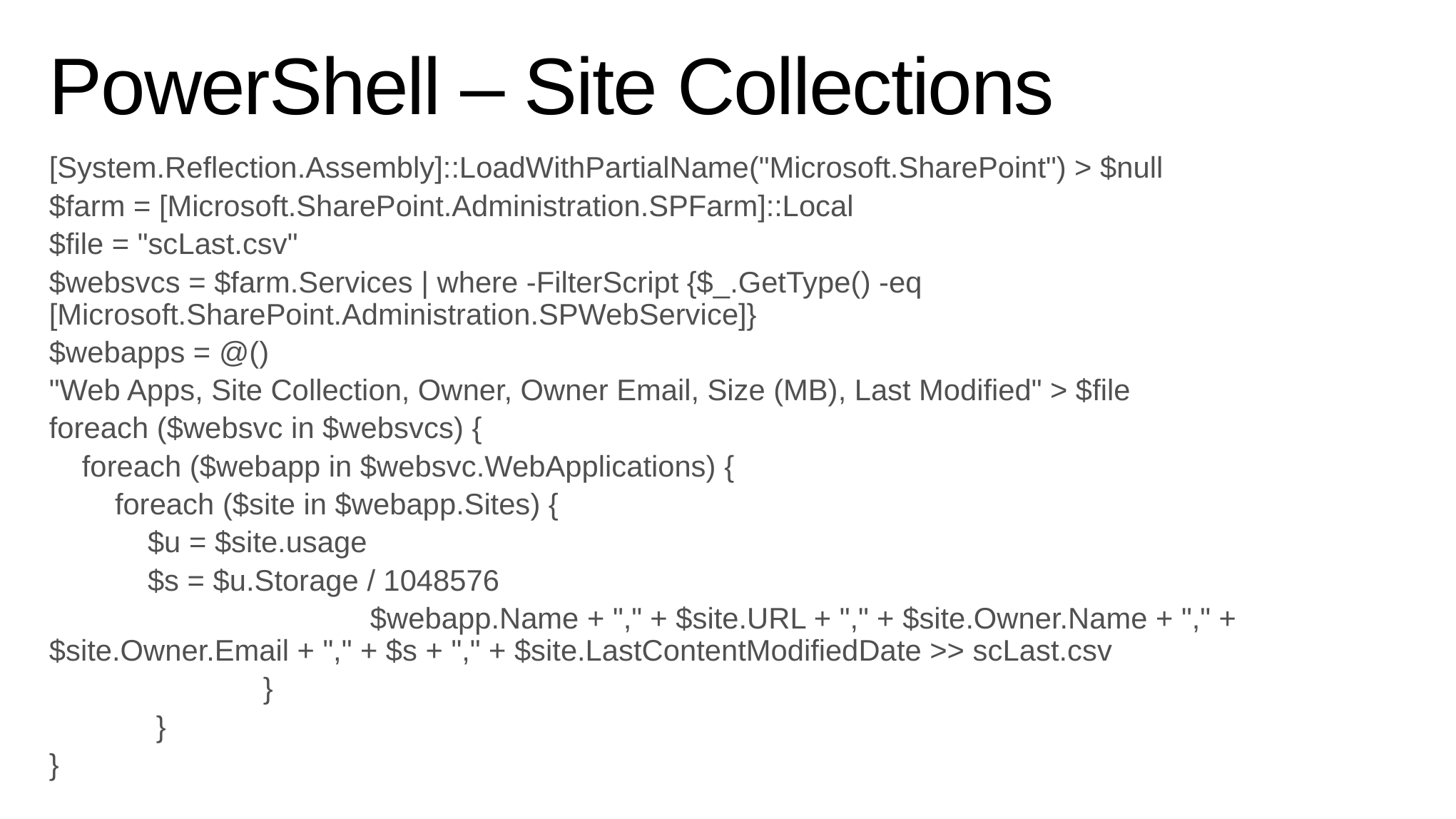

# PowerShell – Site Collections
[System.Reflection.Assembly]::LoadWithPartialName("Microsoft.SharePoint") > $null
$farm = [Microsoft.SharePoint.Administration.SPFarm]::Local
$file = "scLast.csv"
$websvcs = $farm.Services | where -FilterScript {$_.GetType() -eq [Microsoft.SharePoint.Administration.SPWebService]}
$webapps = @()
"Web Apps, Site Collection, Owner, Owner Email, Size (MB), Last Modified" > $file
foreach ($websvc in $websvcs) {
    foreach ($webapp in $websvc.WebApplications) {
        foreach ($site in $webapp.Sites) {
            $u = $site.usage
            $s = $u.Storage / 1048576
			$webapp.Name + "," + $site.URL + "," + $site.Owner.Name + "," + $site.Owner.Email + "," + $s + "," + $site.LastContentModifiedDate >> scLast.csv
		}
	}
}